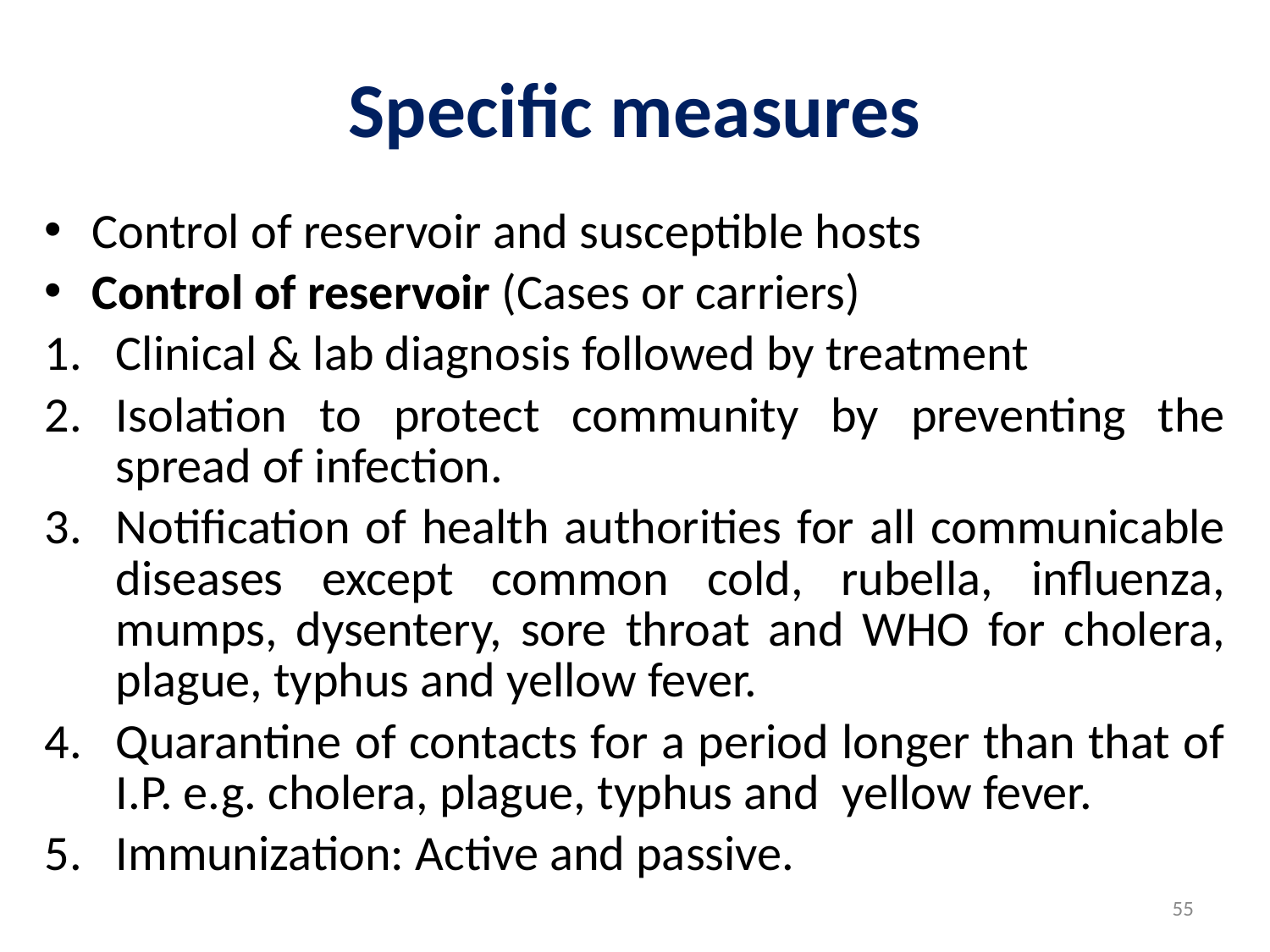

# Specific measures
Control of reservoir and susceptible hosts
Control of reservoir (Cases or carriers)
Clinical & lab diagnosis followed by treatment
Isolation to protect community by preventing the spread of infection.
Notification of health authorities for all communicable diseases except common cold, rubella, influenza, mumps, dysentery, sore throat and WHO for cholera, plague, typhus and yellow fever.
Quarantine of contacts for a period longer than that of I.P. e.g. cholera, plague, typhus and  yellow fever.
Immunization: Active and passive.

55